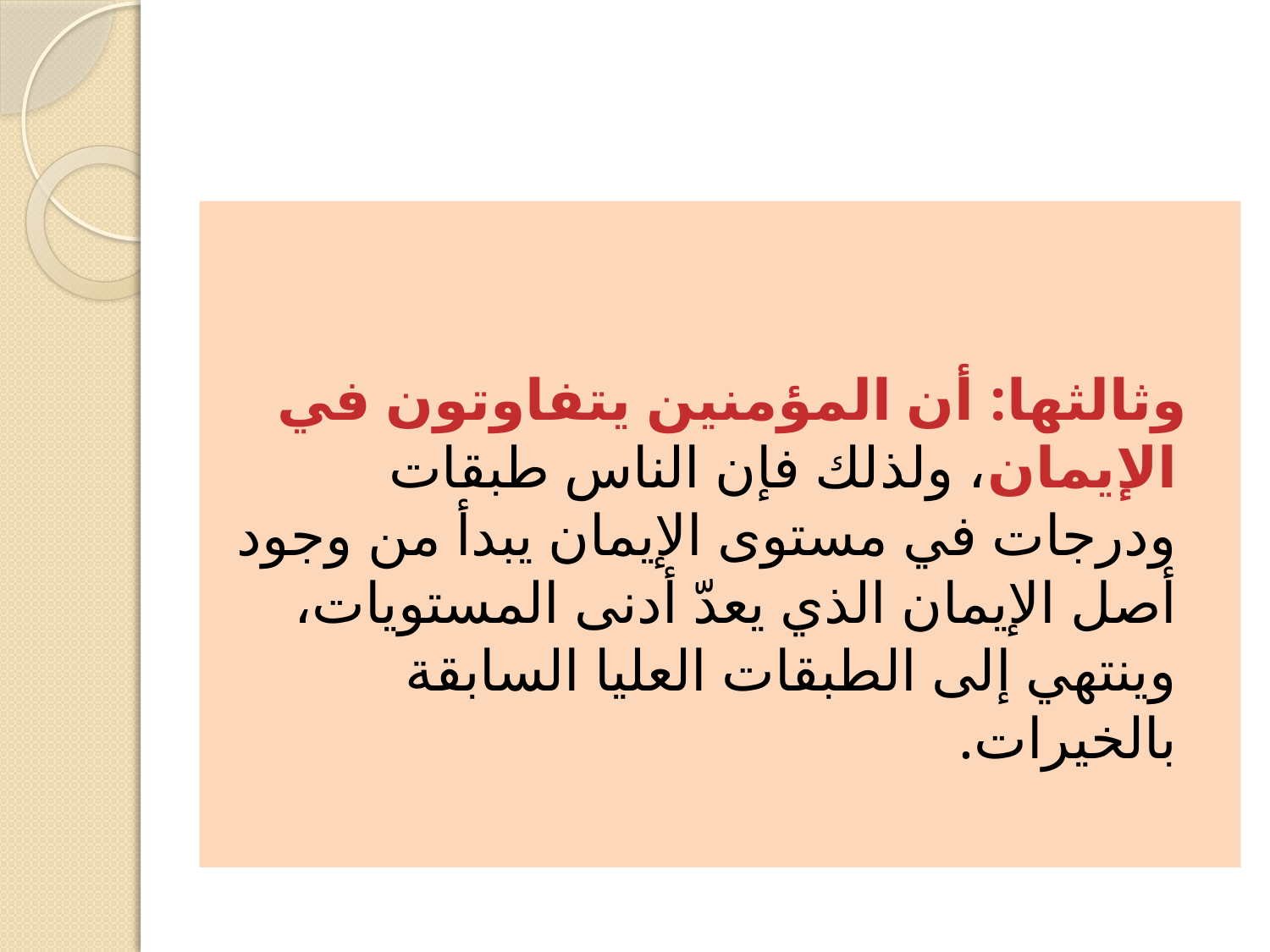

وثالثها: أن المؤمنين يتفاوتون في الإيمان، ولذلك فإن الناس طبقات ودرجات في مستوى الإيمان يبدأ من وجود أصل الإيمان الذي يعدّ أدنى المستويات، وينتهي إلى الطبقات العليا السابقة بالخيرات.